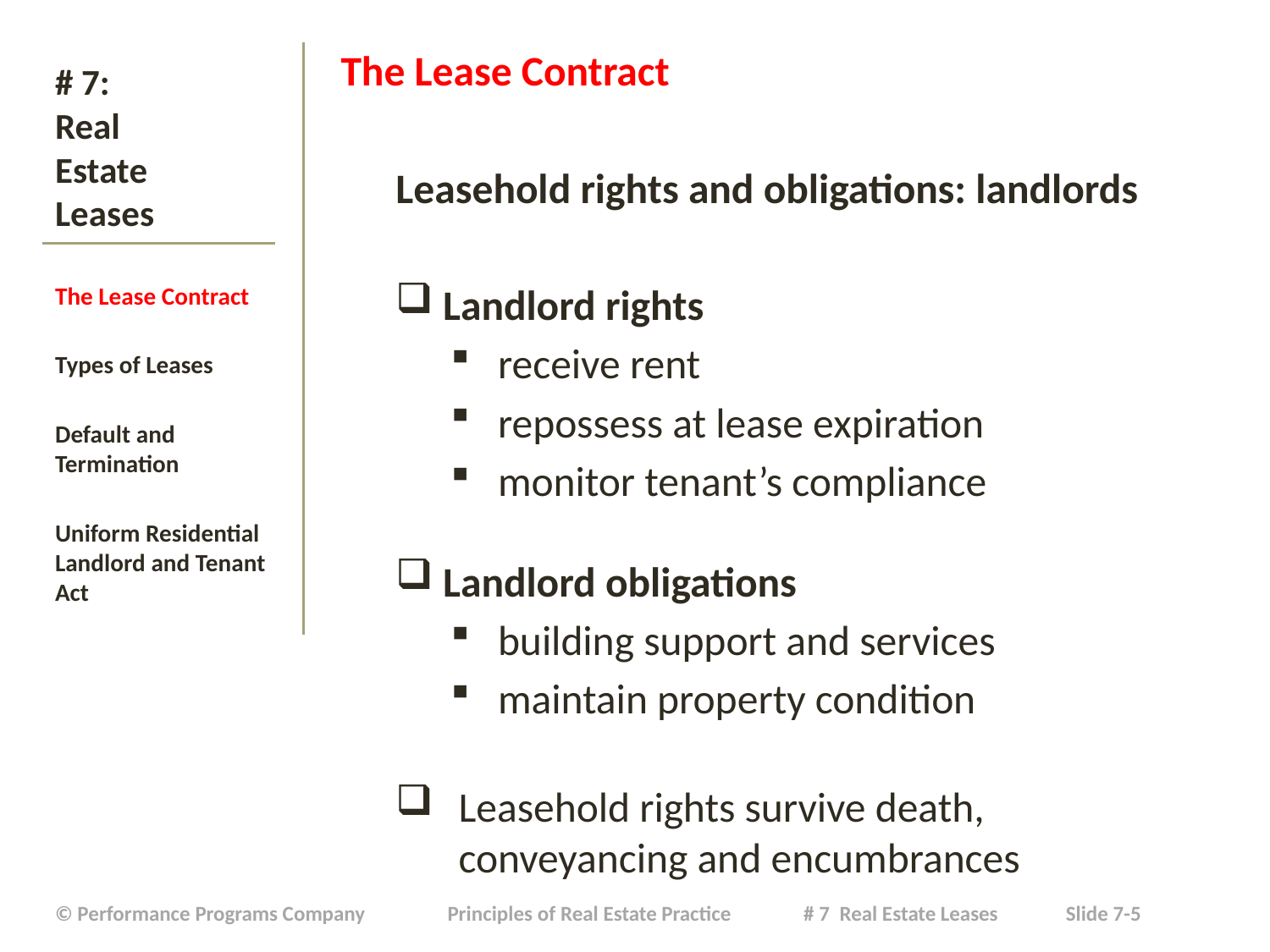

The Lease Contract

Leasehold rights and obligations: landlords

Landlord rights
receive rent
repossess at lease expiration
monitor tenant’s compliance
Landlord obligations
building support and services
maintain property condition
Leasehold rights survive death, conveyancing and encumbrances
# # 7: Real Estate Leases

The Lease Contract

Types of Leases

Default and Termination

Uniform Residential Landlord and Tenant Act

| © Performance Programs Company Principles of Real Estate Practice # 7 Real Estate Leases Slide 7-5 |
| --- |